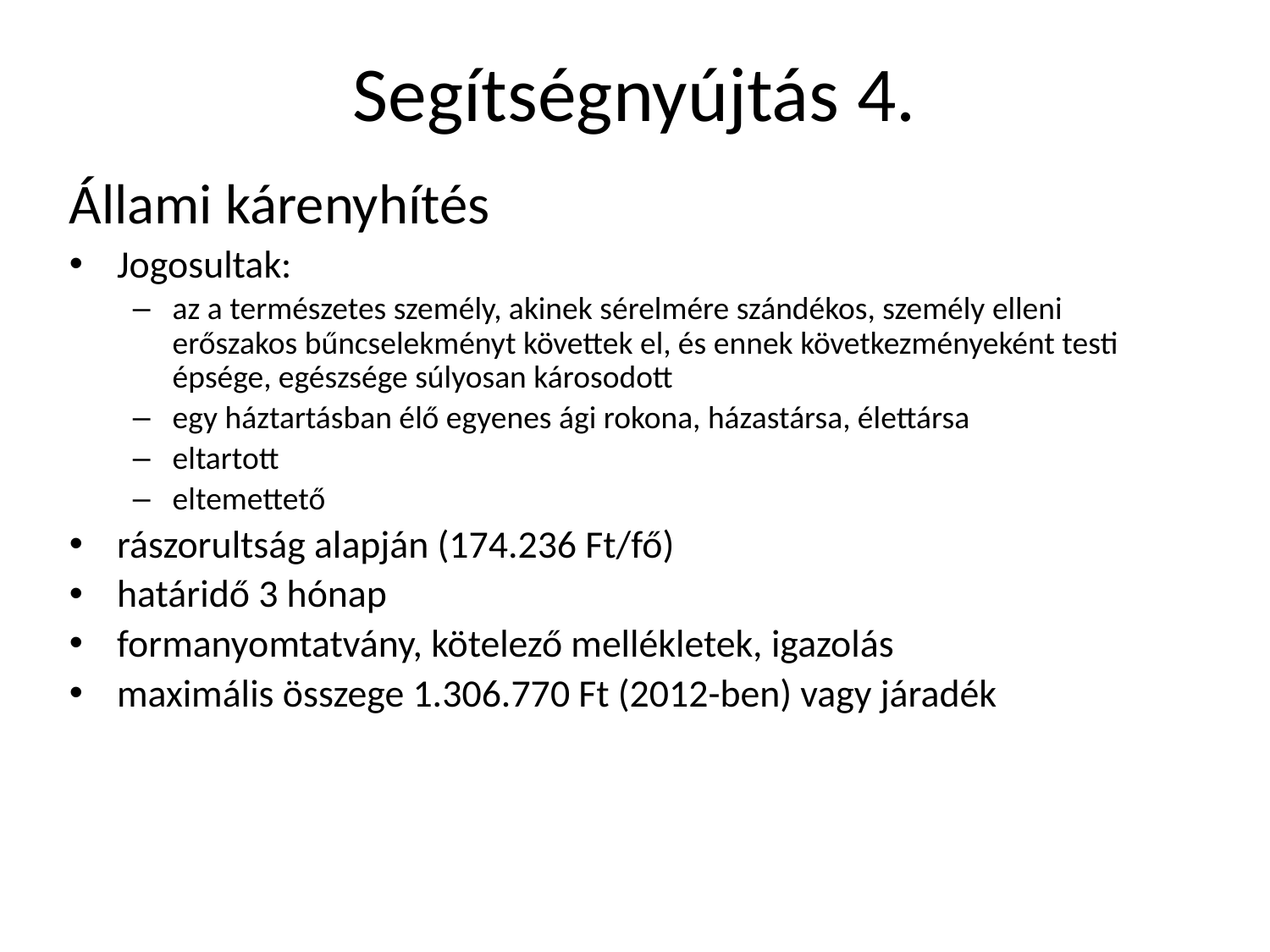

# Segítségnyújtás 4.
Állami kárenyhítés
Jogosultak:
az a természetes személy, akinek sérelmére szándékos, személy elleni erőszakos bűncselekményt követtek el, és ennek következményeként testi épsége, egészsége súlyosan károsodott
egy háztartásban élő egyenes ági rokona, házastársa, élettársa
eltartott
eltemettető
rászorultság alapján (174.236 Ft/fő)
határidő 3 hónap
formanyomtatvány, kötelező mellékletek, igazolás
maximális összege 1.306.770 Ft (2012-ben) vagy járadék